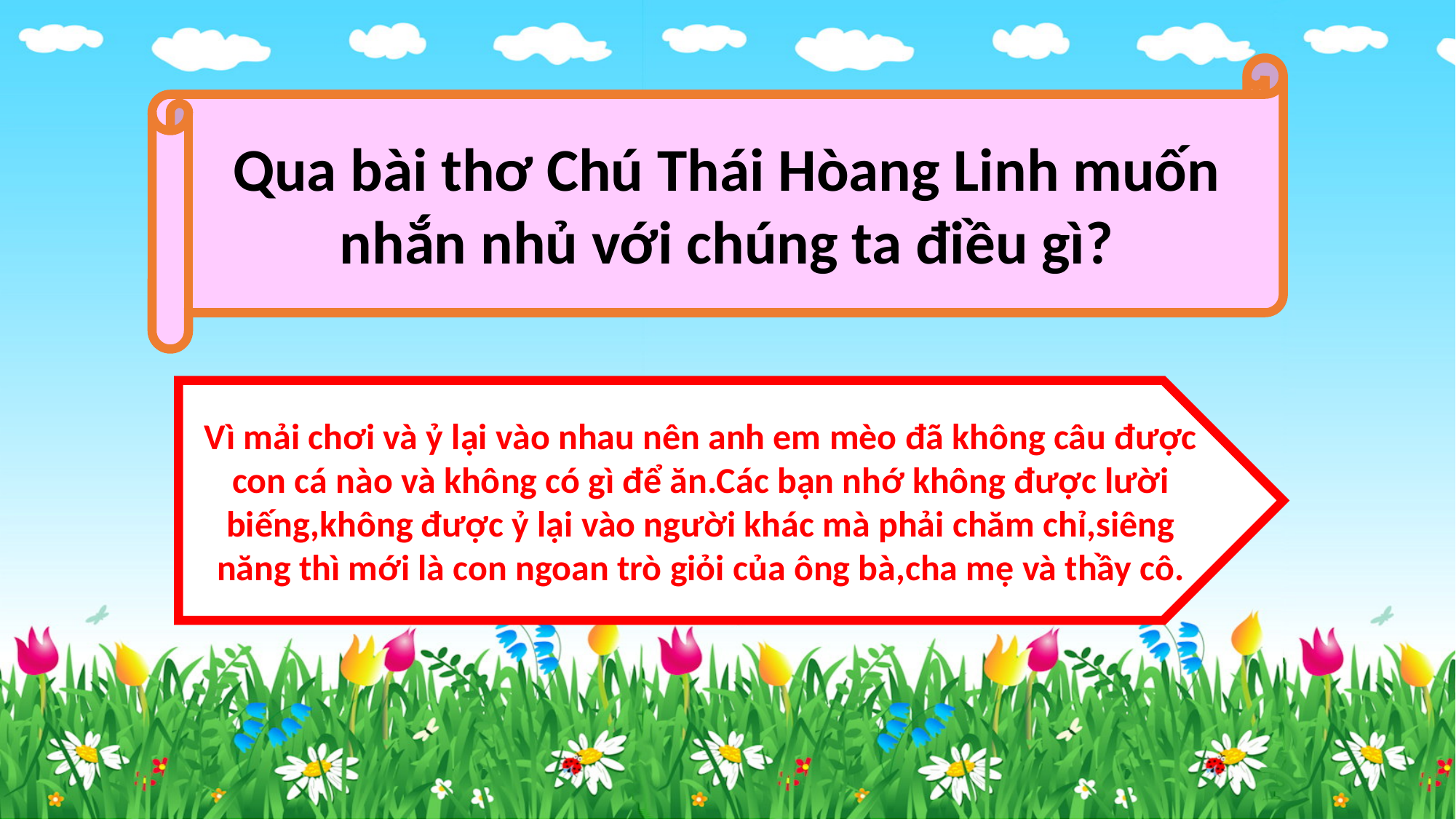

Qua bài thơ Chú Thái Hòang Linh muốn nhắn nhủ với chúng ta điều gì?
Vì mải chơi và ỷ lại vào nhau nên anh em mèo đã không câu được con cá nào và không có gì để ăn.Các bạn nhớ không được lười biếng,không được ỷ lại vào người khác mà phải chăm chỉ,siêng năng thì mới là con ngoan trò giỏi của ông bà,cha mẹ và thầy cô.